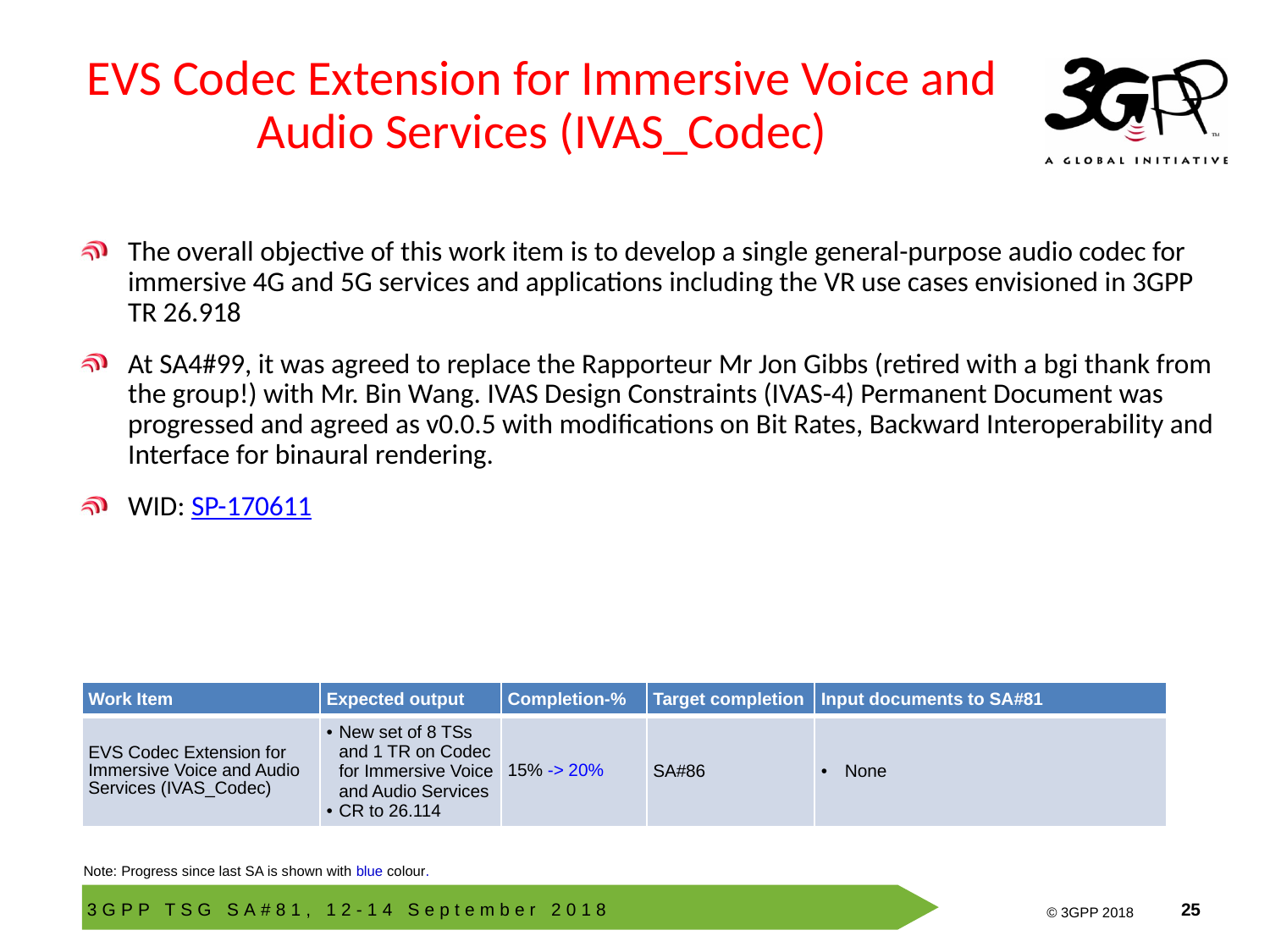

# EVS Codec Extension for Immersive Voice and Audio Services (IVAS_Codec)
The overall objective of this work item is to develop a single general-purpose audio codec for immersive 4G and 5G services and applications including the VR use cases envisioned in 3GPP TR 26.918
At SA4#99, it was agreed to replace the Rapporteur Mr Jon Gibbs (retired with a bgi thank from the group!) with Mr. Bin Wang. IVAS Design Constraints (IVAS-4) Permanent Document was progressed and agreed as v0.0.5 with modifications on Bit Rates, Backward Interoperability and Interface for binaural rendering.
WID: SP-170611
| Work Item | Expected output | Completion-% | Target completion | Input documents to SA#81 |
| --- | --- | --- | --- | --- |
| EVS Codec Extension for Immersive Voice and Audio Services (IVAS\_Codec) | New set of 8 TSs and 1 TR on Codec for Immersive Voice and Audio Services CR to 26.114 | 15% -> 20% | SA#86 | None |
Note: Progress since last SA is shown with blue colour.